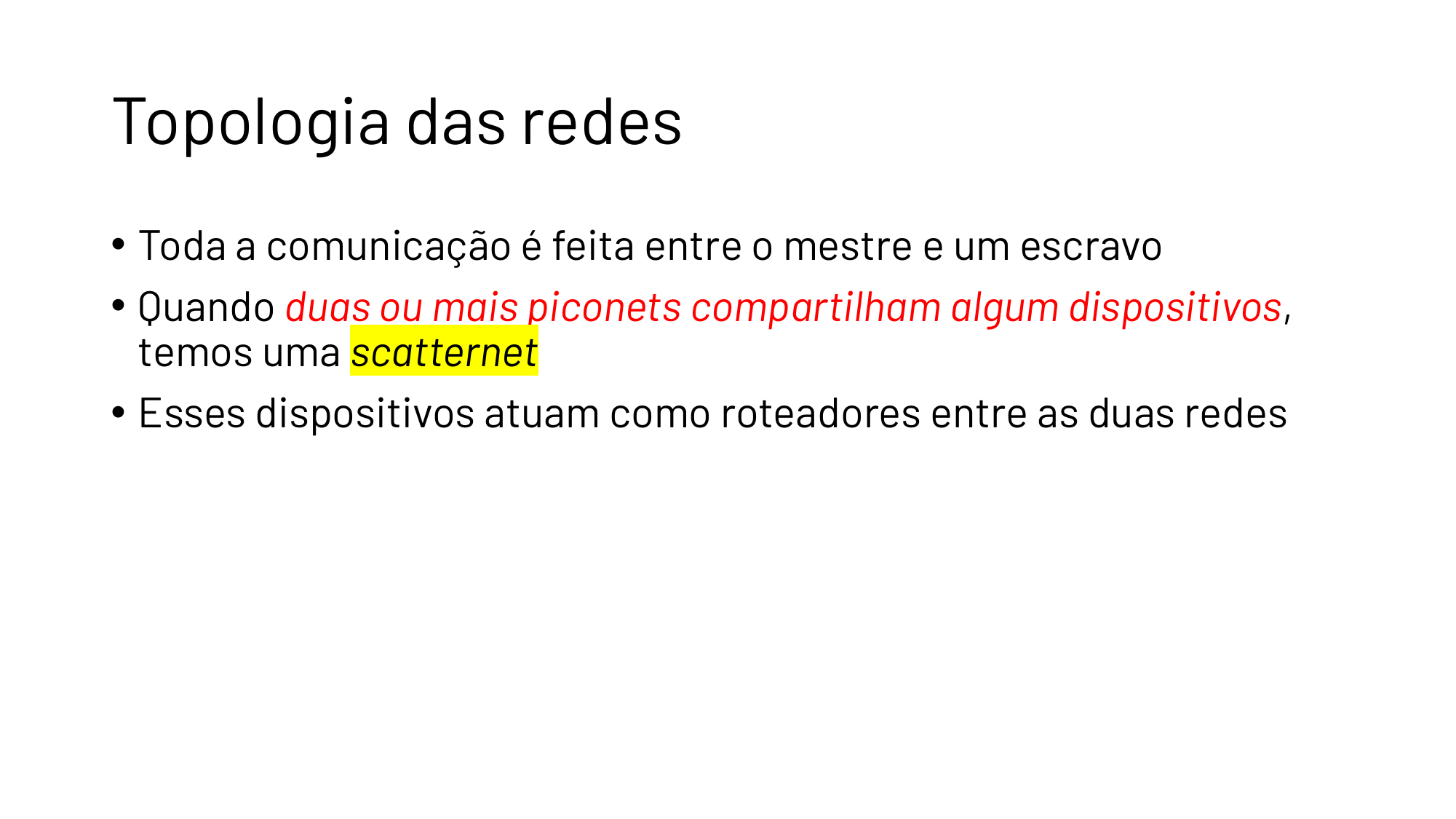

# Topologia das redes
Toda a comunicação é feita entre o mestre e um escravo
Quando duas ou mais piconets compartilham algum dispositivos, temos uma scatternet
Esses dispositivos atuam como roteadores entre as duas redes